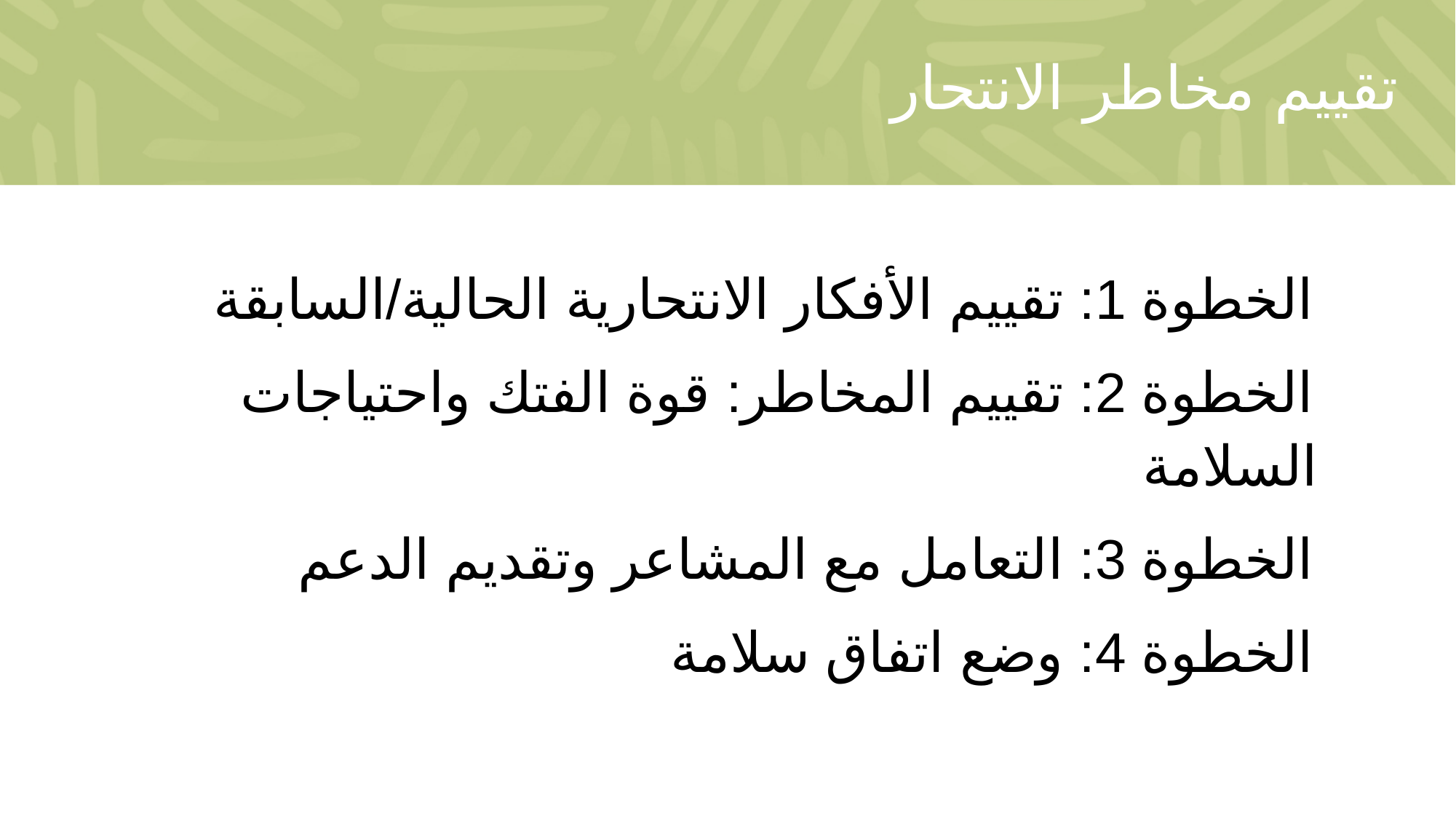

# تقييم مخاطر الانتحار
الخطوة 1: تقييم الأفكار الانتحارية الحالية/السابقة
الخطوة 2: تقييم المخاطر: قوة الفتك واحتياجات السلامة
الخطوة 3: التعامل مع المشاعر وتقديم الدعم
الخطوة 4: وضع اتفاق سلامة